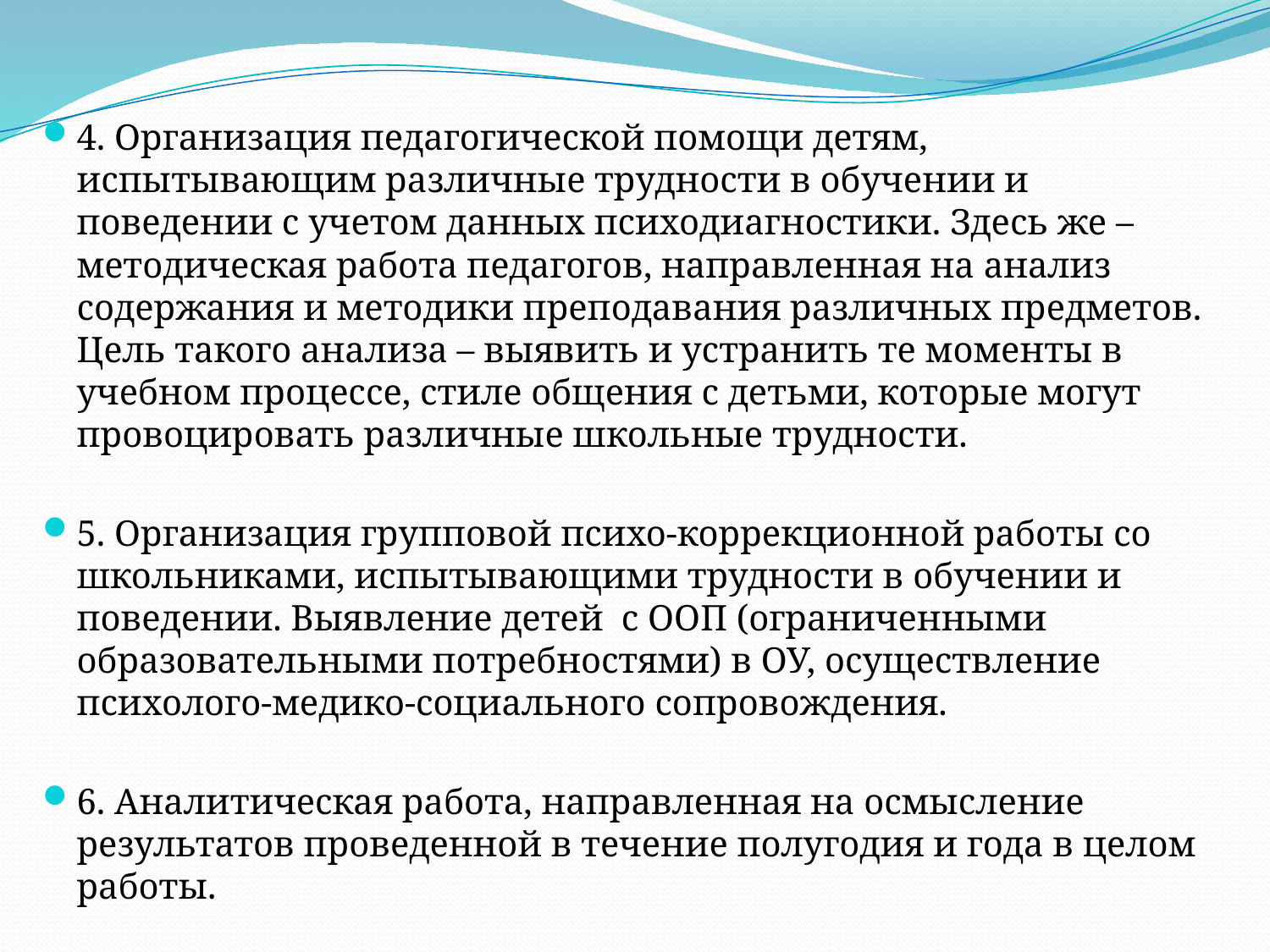

4. Организация педагогической помощи детям, испытывающим различные трудности в обучении и поведении с учетом данных психодиагностики. Здесь же – методическая работа педагогов, направленная на анализ содержания и методики преподавания различных предметов. Цель такого анализа – выявить и устранить те моменты в учебном процессе, стиле общения с детьми, которые могут провоцировать различные школьные трудности.

5. Организация групповой психо-коррекционной работы со школьниками, испытывающими трудности в обучении и поведении. Выявление детей  с ООП (ограниченными образовательными потребностями) в ОУ, осуществление психолого-медико-социального сопровождения.

6. Аналитическая работа, направленная на осмысление результатов проведенной в течение полугодия и года в целом работы.